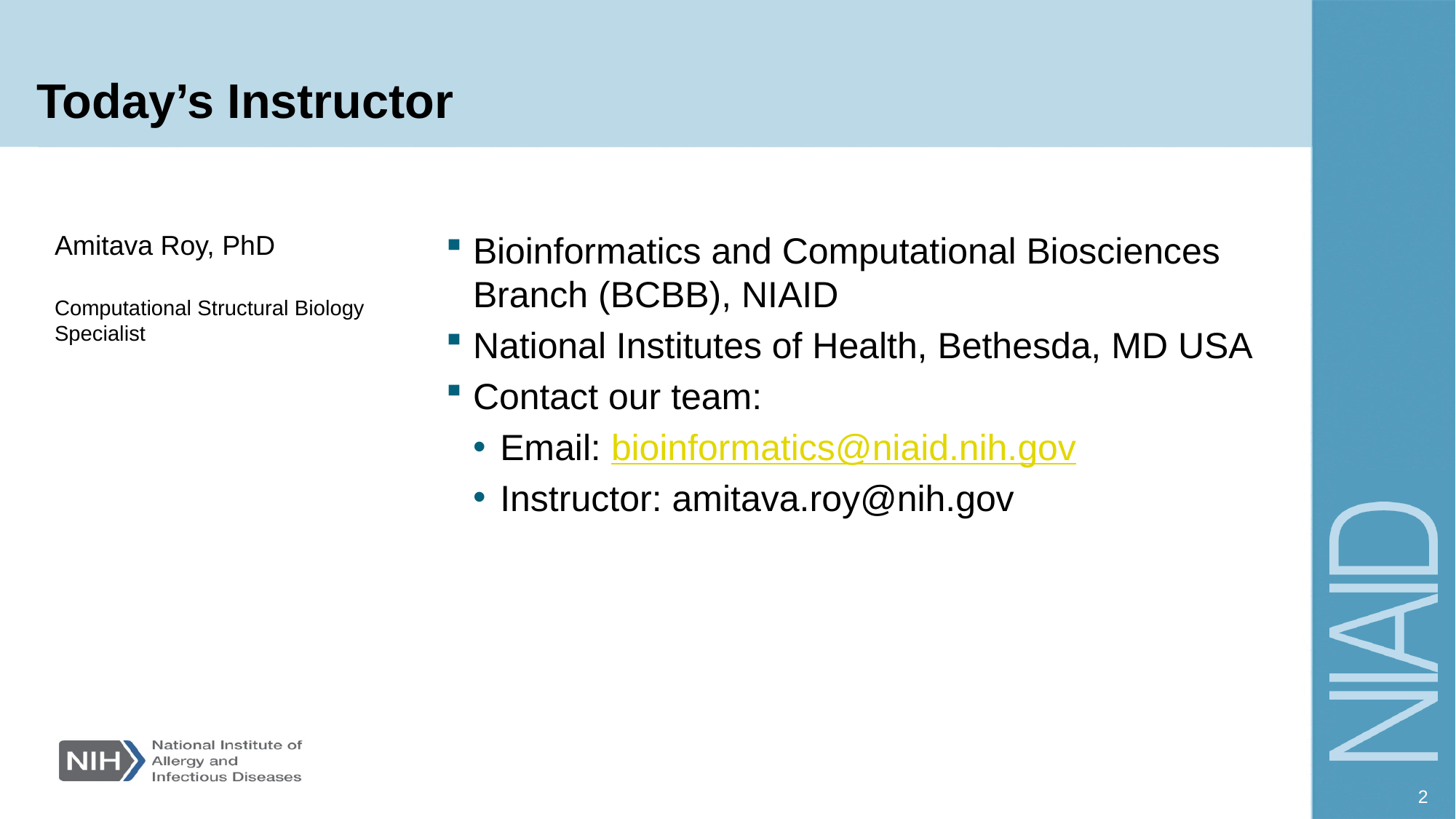

# Today’s Instructor
Amitava Roy, PhD

Computational Structural Biology Specialist
Bioinformatics and Computational Biosciences Branch (BCBB), NIAID
National Institutes of Health, Bethesda, MD USA
Contact our team:
Email: bioinformatics@niaid.nih.gov
Instructor: amitava.roy@nih.gov
2